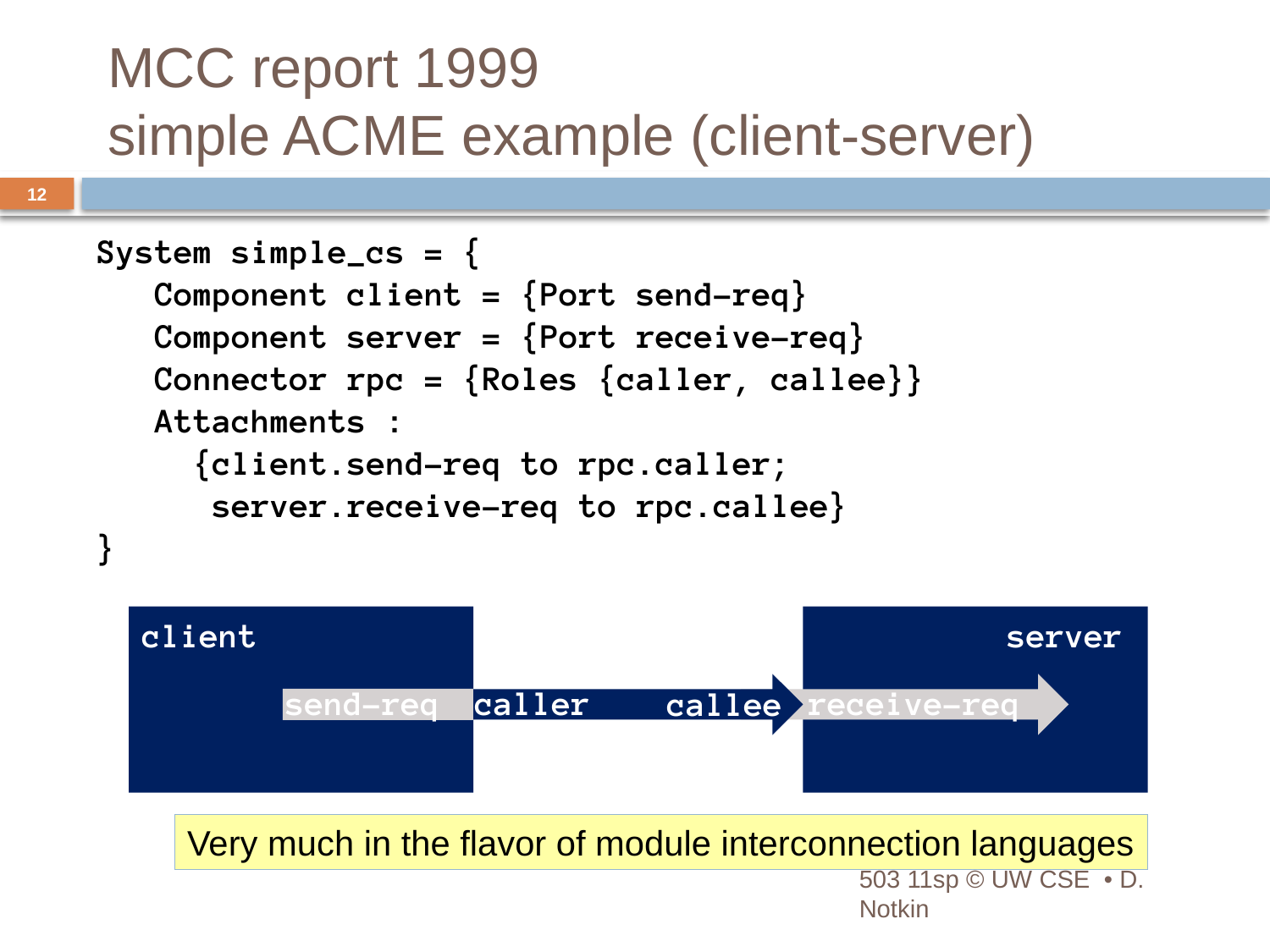

# MCC report 1999 simple ACME example (client-server)
12
System simple_cs = {
   Component client = {Port send-req}
   Component server = {Port receive-req}
   Connector rpc = {Roles {caller, callee}}
   Attachments :
     {client.send-req to rpc.caller;
      server.receive-req to rpc.callee}
}

client

server
  receive-req
   send-req
   caller

   callee

Very much in the flavor of module interconnection languages
503 11sp © UW CSE  • D. Notkin